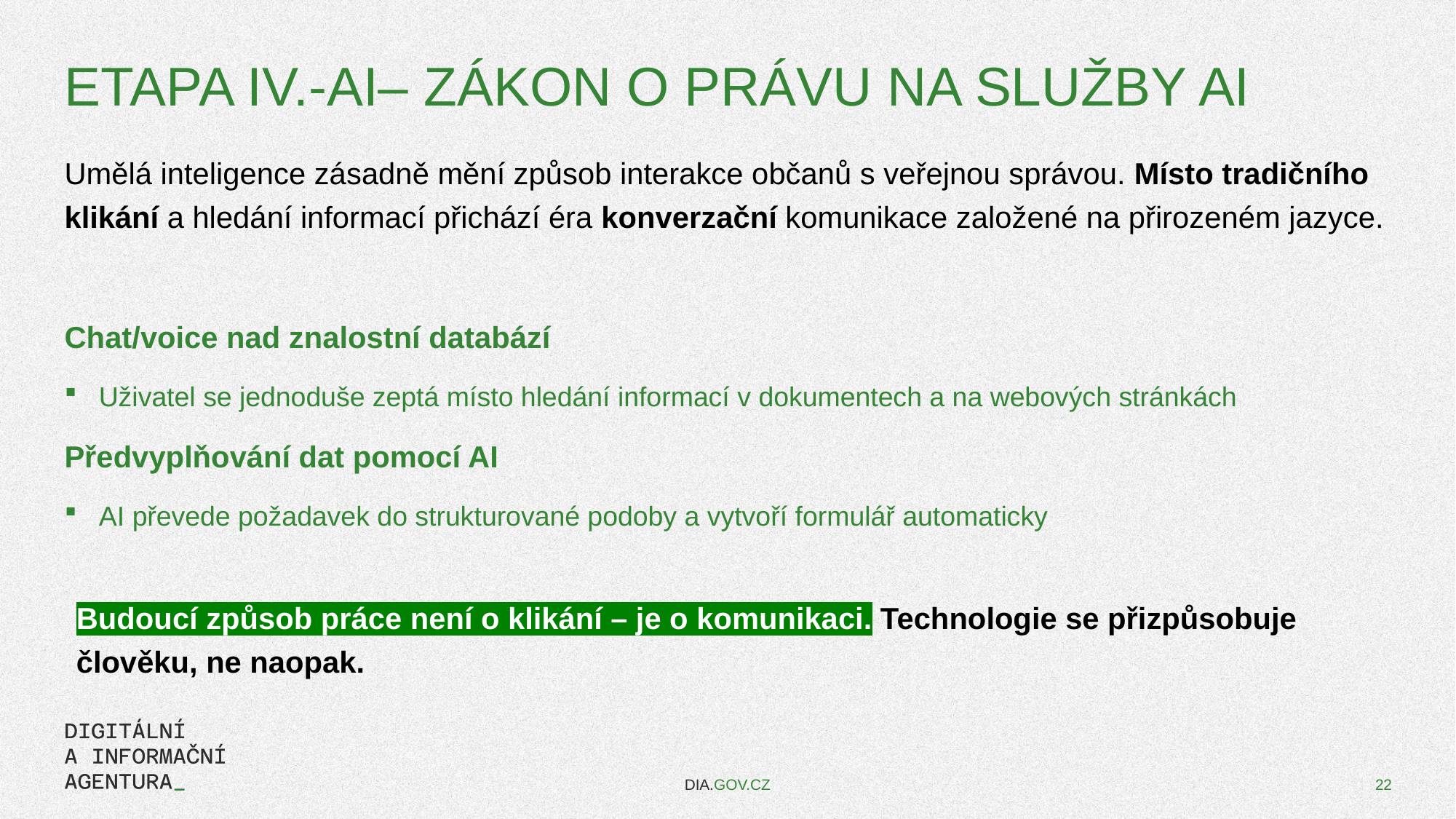

# ETAPA IV.-AI– zákon o právu na služby AI
Umělá inteligence zásadně mění způsob interakce občanů s veřejnou správou. Místo tradičního klikání a hledání informací přichází éra konverzační komunikace založené na přirozeném jazyce.
Chat/voice nad znalostní databází
Uživatel se jednoduše zeptá místo hledání informací v dokumentech a na webových stránkách
Předvyplňování dat pomocí AI
AI převede požadavek do strukturované podoby a vytvoří formulář automaticky
Budoucí způsob práce není o klikání – je o komunikaci. Technologie se přizpůsobuje člověku, ne naopak.
DIA.GOV.CZ
22